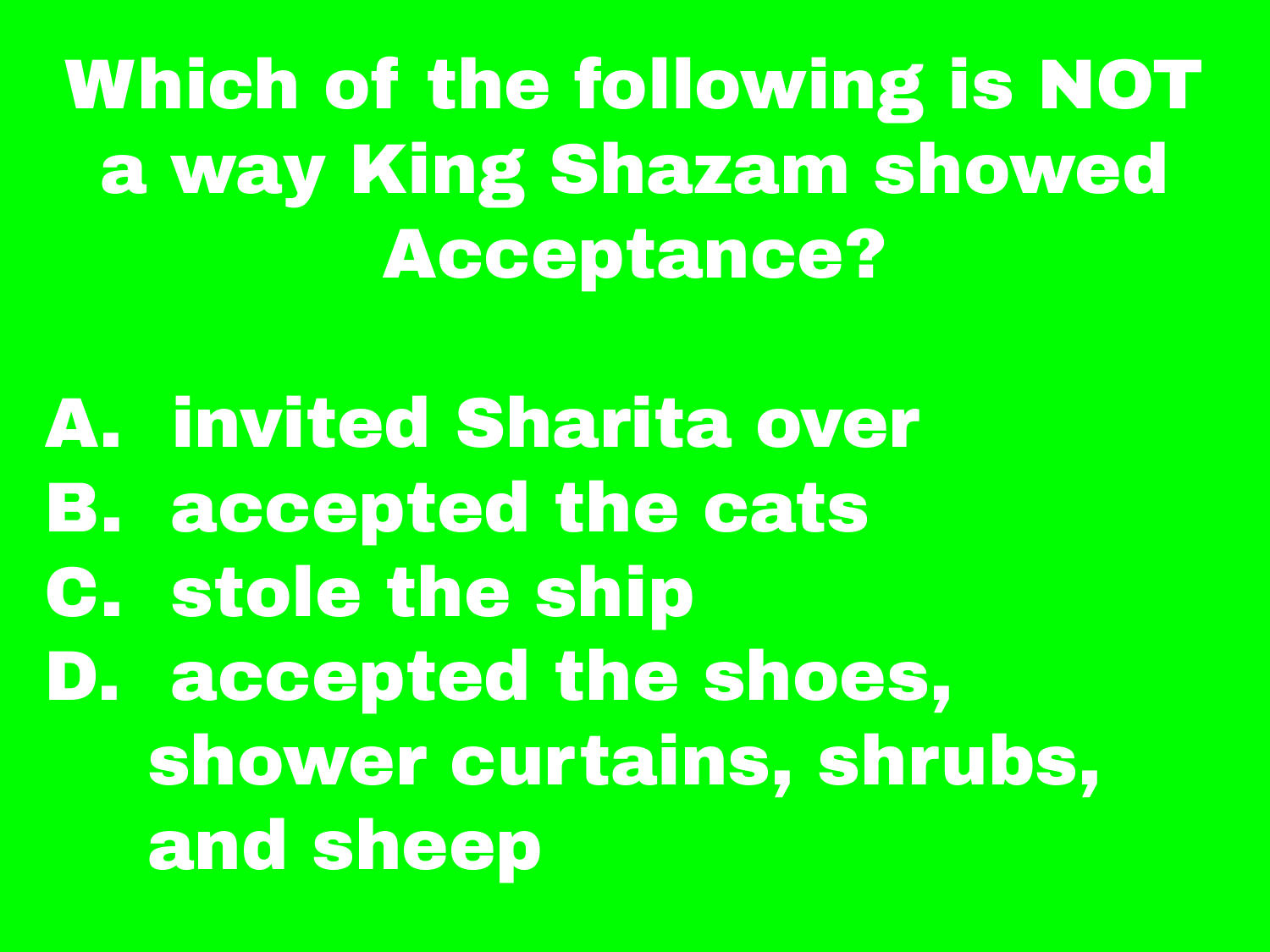

Which of the following is NOT a way King Shazam showed Acceptance?

invited Sharita over
 accepted the cats
 stole the ship
 accepted the shoes, shower curtains, shrubs, and sheep